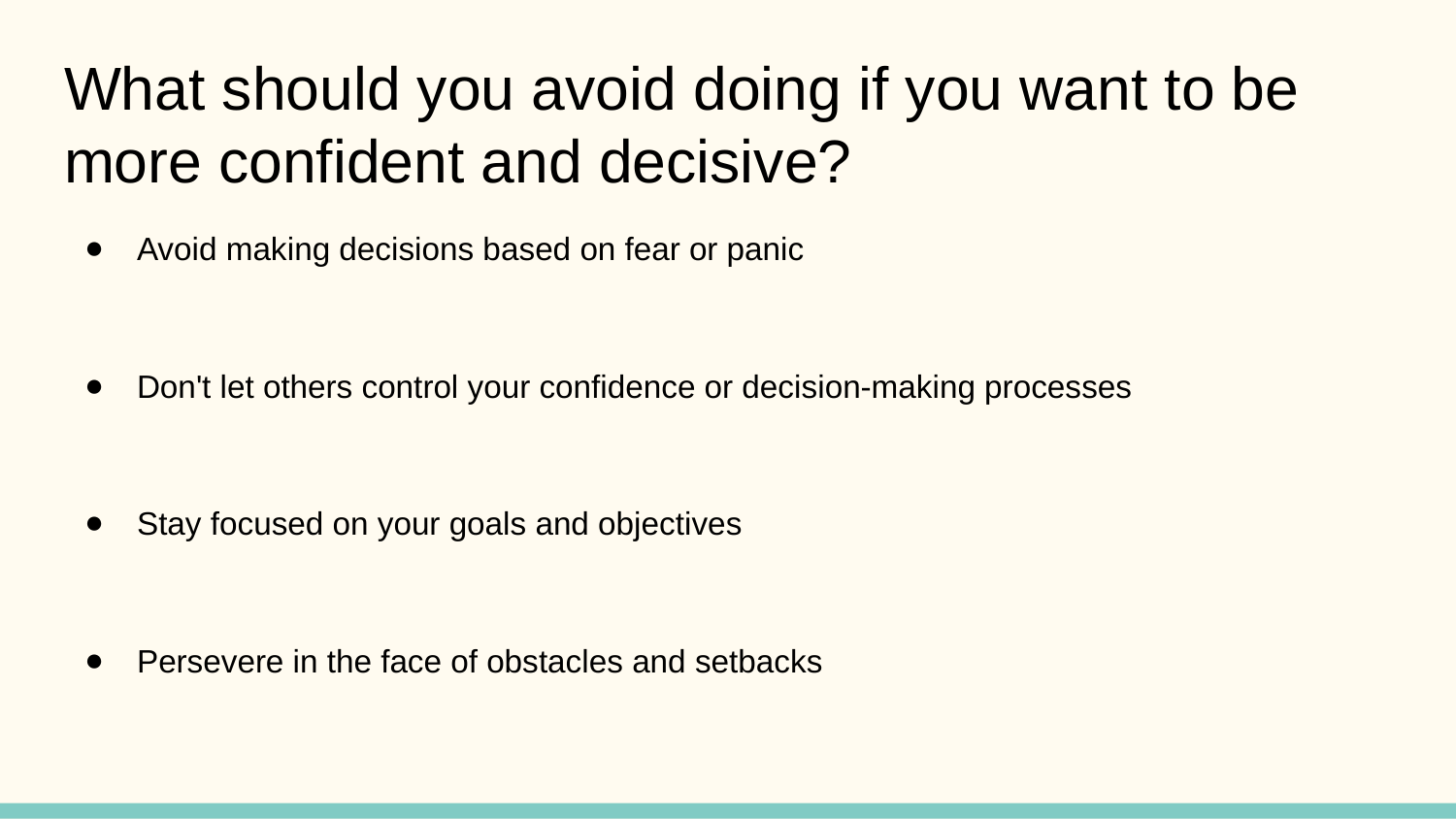

# What should you avoid doing if you want to be more confident and decisive?
Avoid making decisions based on fear or panic

Don't let others control your confidence or decision-making processes

Stay focused on your goals and objectives

Persevere in the face of obstacles and setbacks